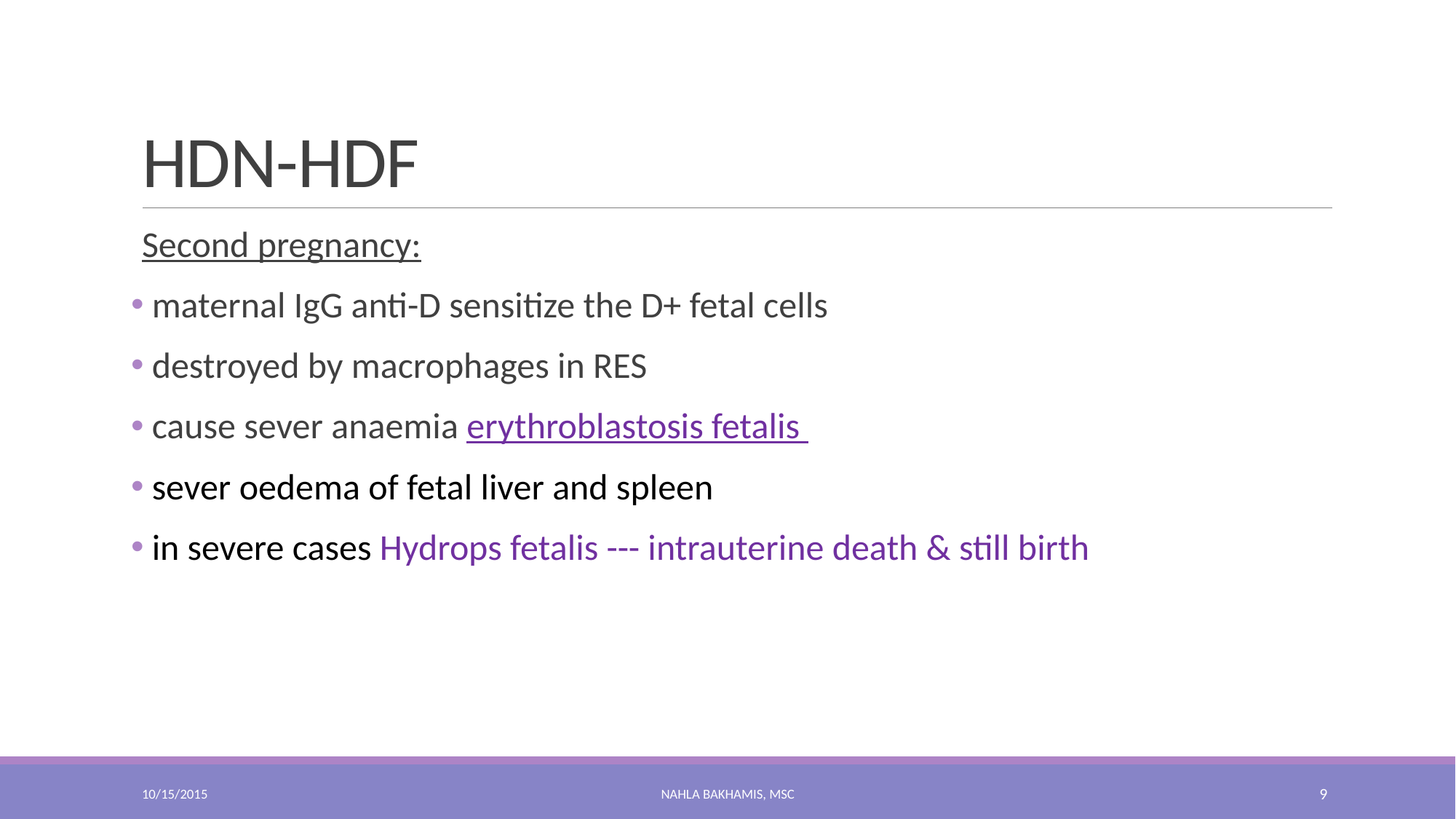

# HDN-HDF
Second pregnancy:
 maternal IgG anti-D sensitize the D+ fetal cells
 destroyed by macrophages in RES
 cause sever anaemia erythroblastosis fetalis
 sever oedema of fetal liver and spleen
 in severe cases Hydrops fetalis --- intrauterine death & still birth
10/15/2015
NAHLA BAKHAMIS, MSc
9